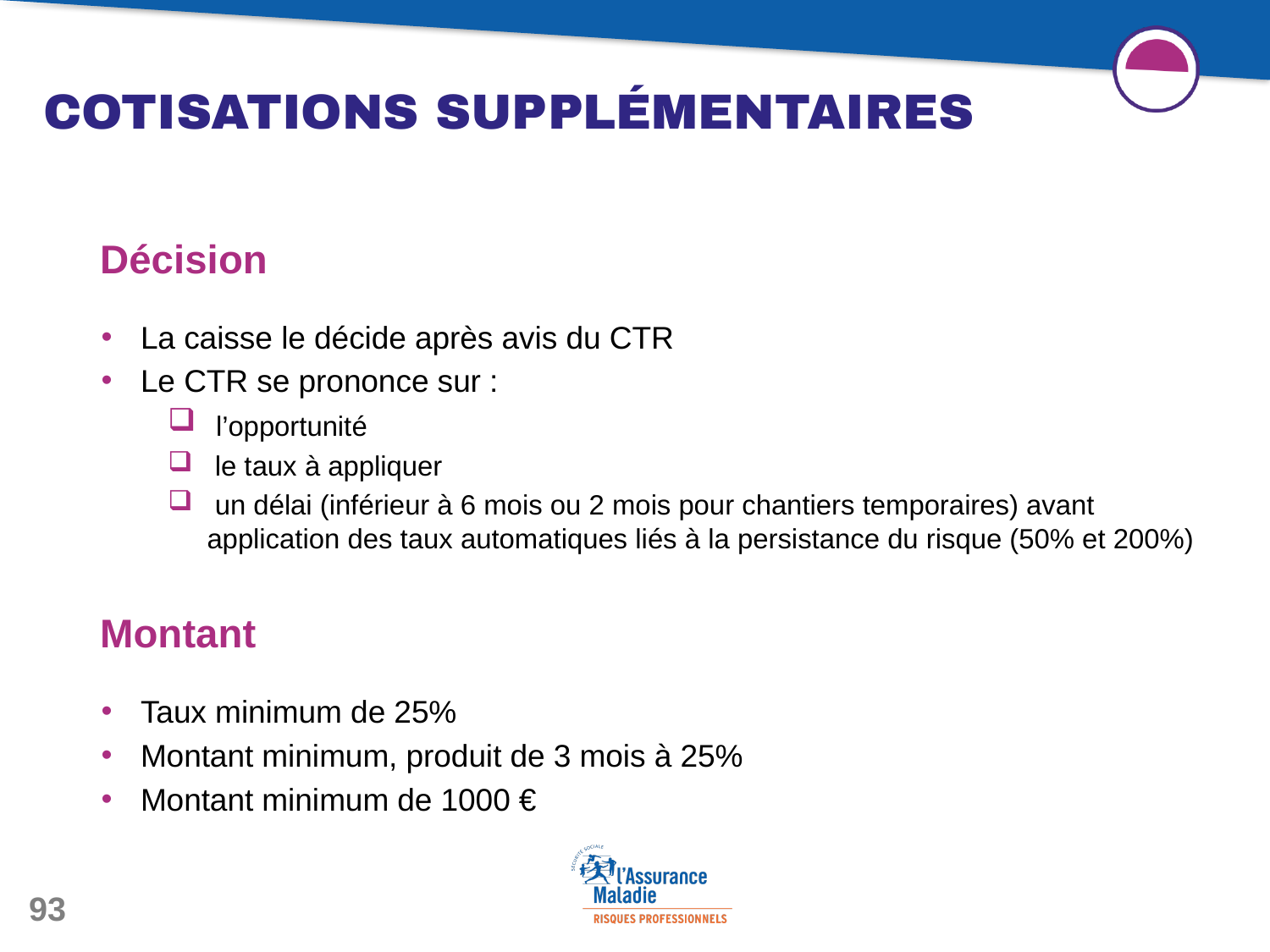

# Cotisations supplémentaires
Décision

La caisse le décide après avis du CTR
Le CTR se prononce sur :
 l’opportunité
 le taux à appliquer
 un délai (inférieur à 6 mois ou 2 mois pour chantiers temporaires) avant application des taux automatiques liés à la persistance du risque (50% et 200%)

Montant

Taux minimum de 25%
Montant minimum, produit de 3 mois à 25%
Montant minimum de 1000 €
93